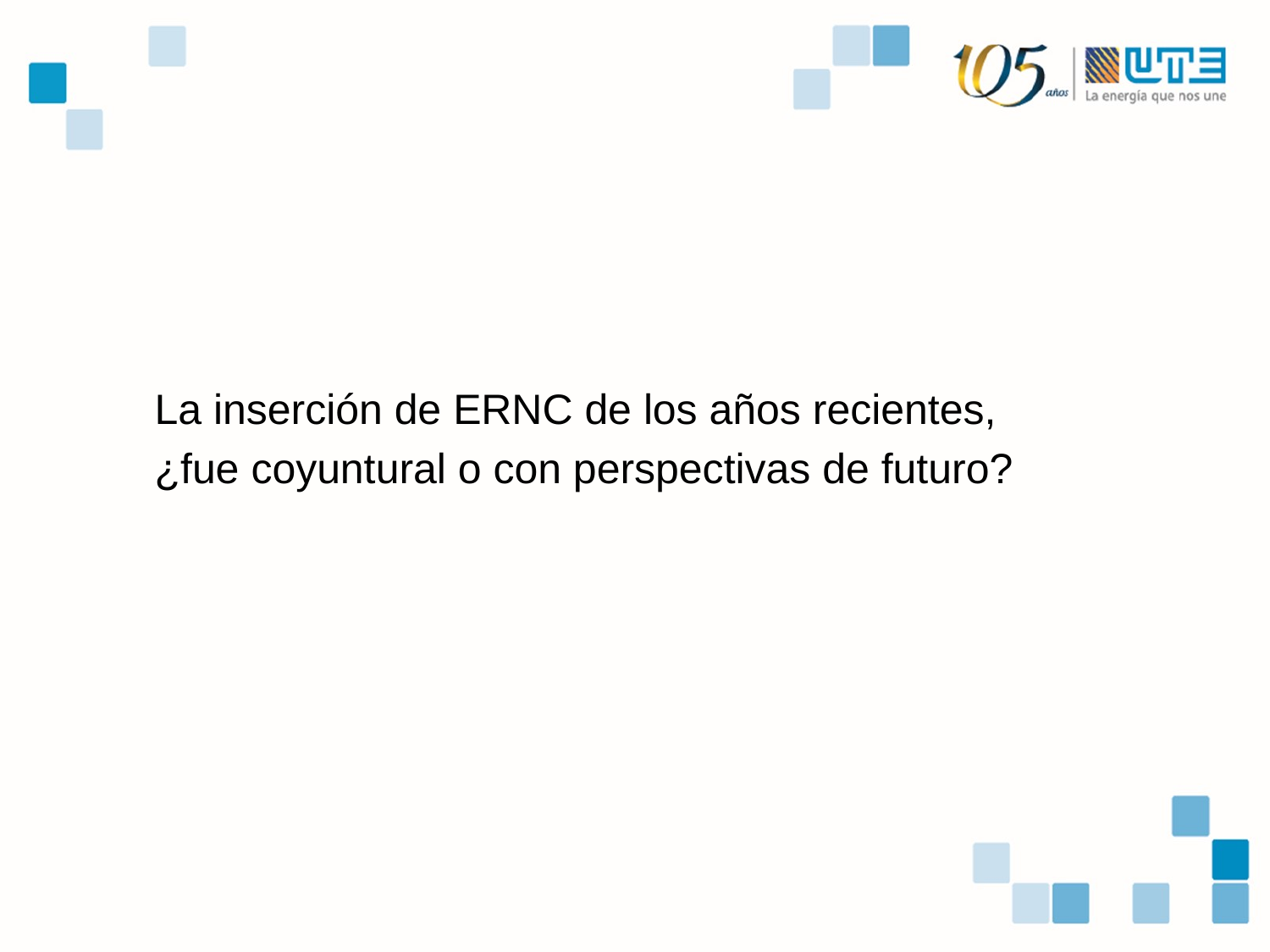

La inserción de ERNC de los años recientes,
	¿fue coyuntural o con perspectivas de futuro?